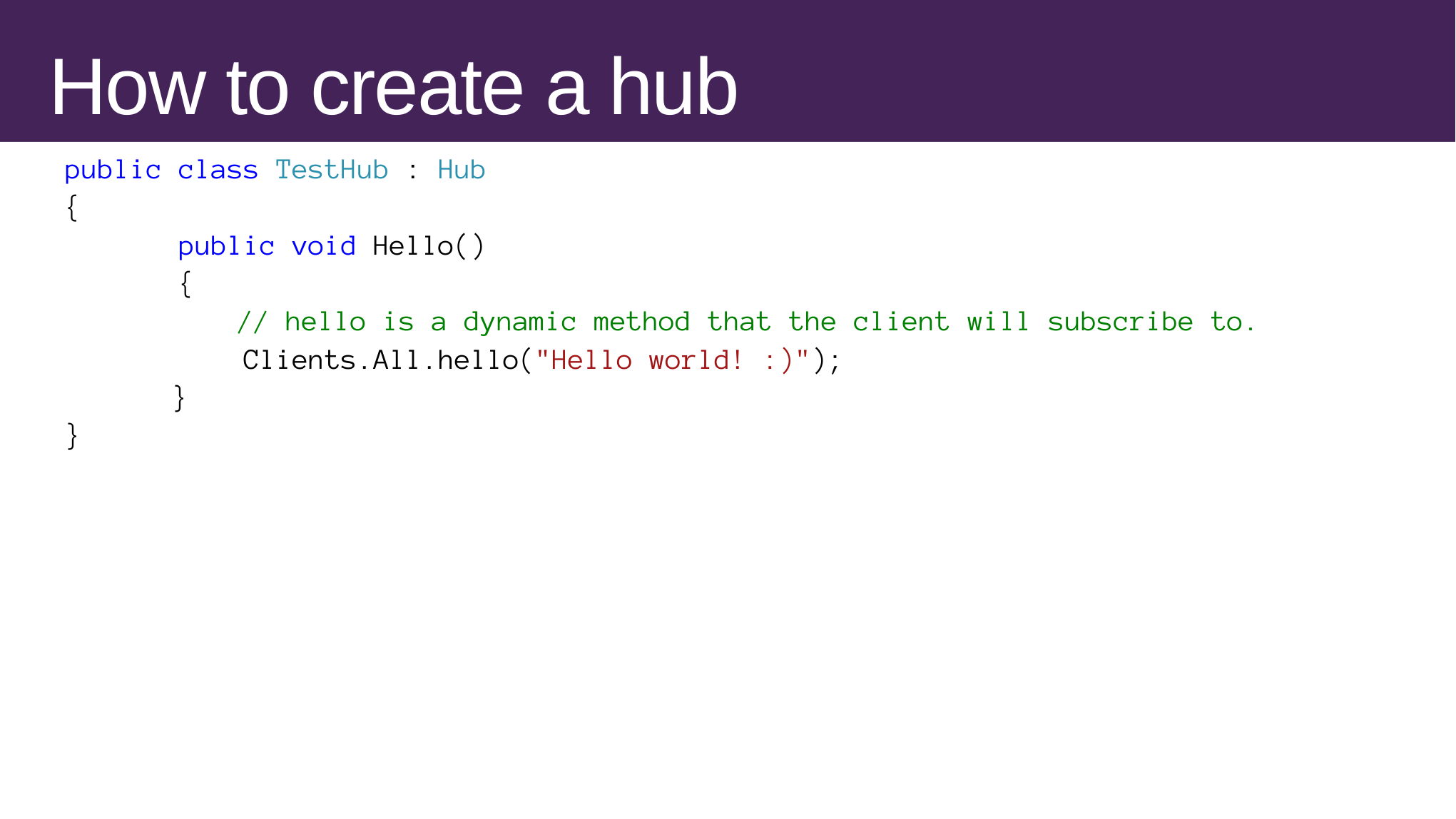

# How to create a hub
 public class TestHub : Hub
 {
        public void Hello()
        {
	     // hello is a dynamic method that the client will subscribe to.
            Clients.All.hello("Hello world! :)");
	 }
 }